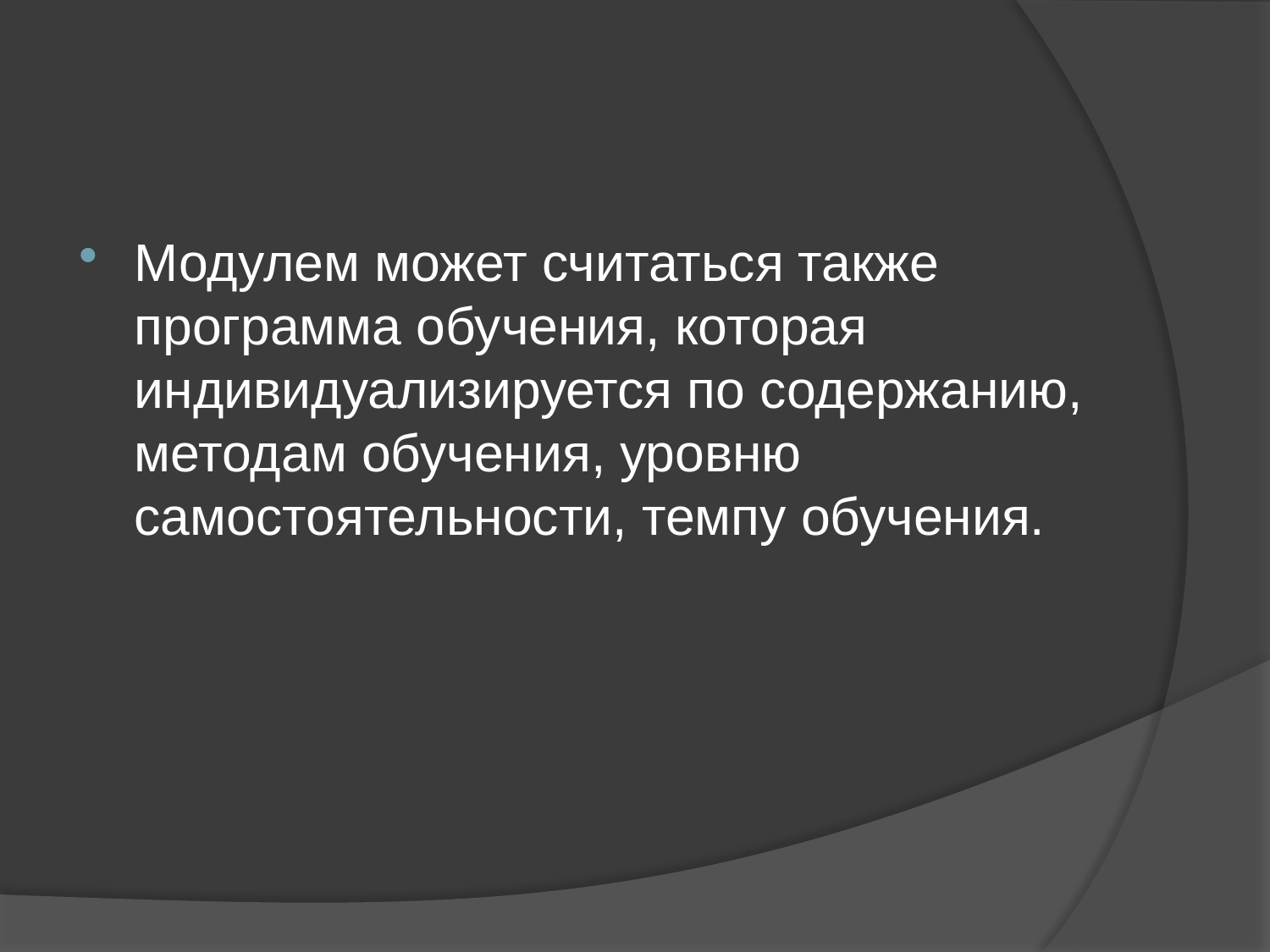

#
Модулем может считаться также программа обучения, которая индивидуализируется по содержанию, методам обучения, уровню самостоятельности, темпу обучения.